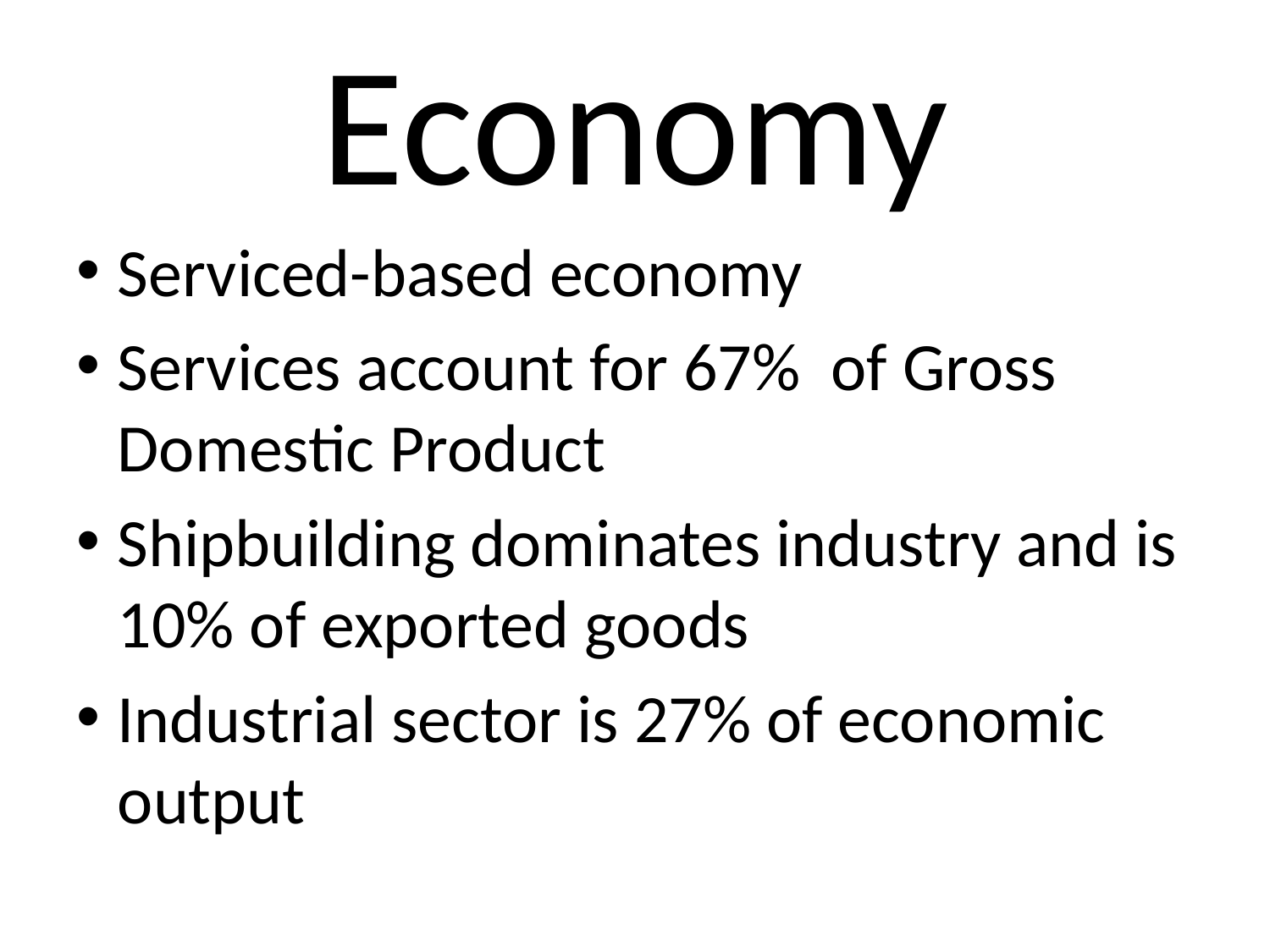

# Economy
Serviced-based economy
Services account for 67%  of Gross  Domestic Product
Shipbuilding dominates industry and is 10% of exported goods
Industrial sector is 27% of economic output